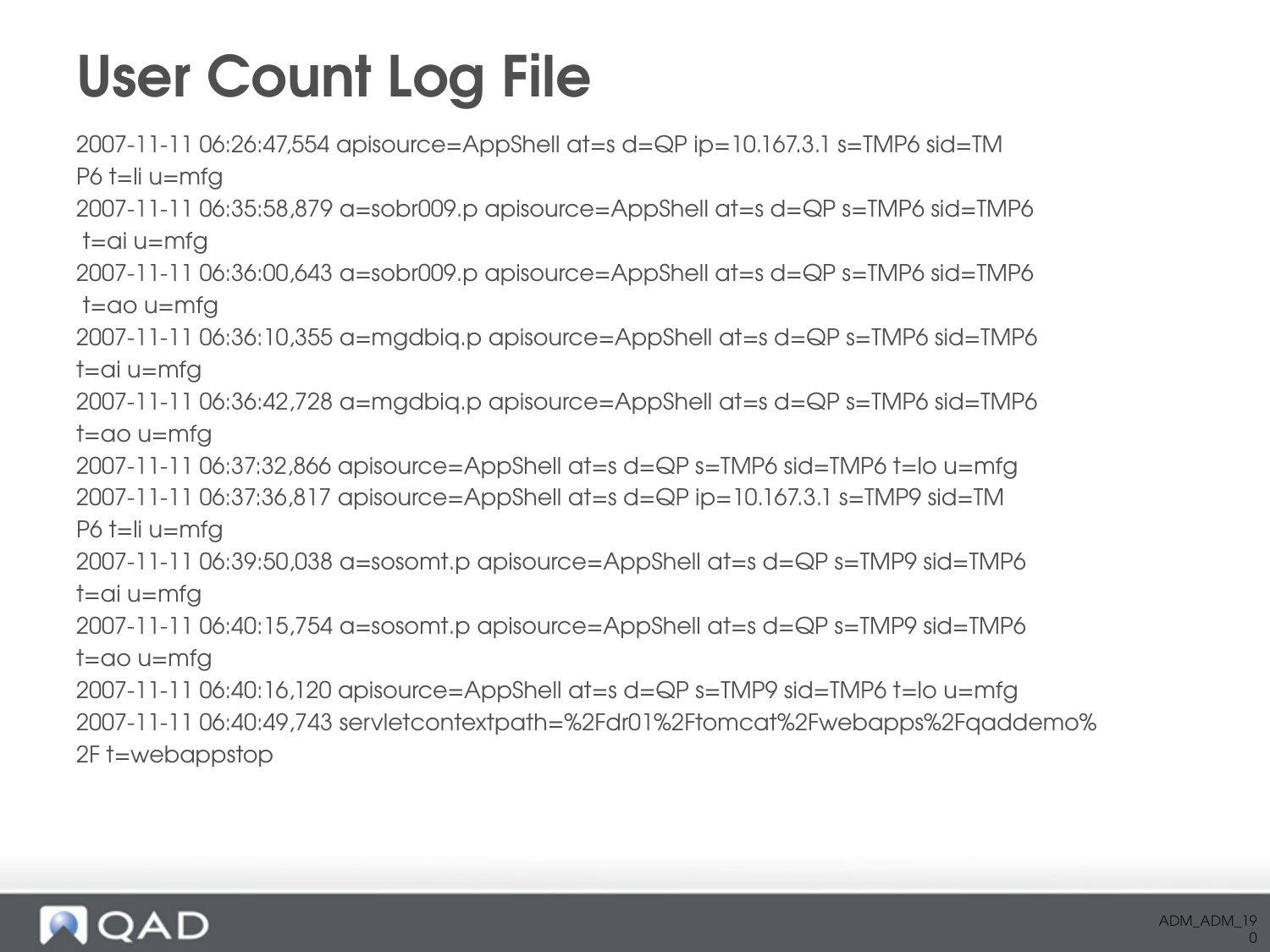

# User Count Log File
2007-11-11 06:26:47,554 apisource=AppShell at=s d=QP ip=10.167.3.1 s=TMP6 sid=TM
P6 t=li u=mfg
2007-11-11 06:35:58,879 a=sobr009.p apisource=AppShell at=s d=QP s=TMP6 sid=TMP6
 t=ai u=mfg
2007-11-11 06:36:00,643 a=sobr009.p apisource=AppShell at=s d=QP s=TMP6 sid=TMP6
 t=ao u=mfg
2007-11-11 06:36:10,355 a=mgdbiq.p apisource=AppShell at=s d=QP s=TMP6 sid=TMP6
t=ai u=mfg
2007-11-11 06:36:42,728 a=mgdbiq.p apisource=AppShell at=s d=QP s=TMP6 sid=TMP6
t=ao u=mfg
2007-11-11 06:37:32,866 apisource=AppShell at=s d=QP s=TMP6 sid=TMP6 t=lo u=mfg
2007-11-11 06:37:36,817 apisource=AppShell at=s d=QP ip=10.167.3.1 s=TMP9 sid=TM
P6 t=li u=mfg
2007-11-11 06:39:50,038 a=sosomt.p apisource=AppShell at=s d=QP s=TMP9 sid=TMP6
t=ai u=mfg
2007-11-11 06:40:15,754 a=sosomt.p apisource=AppShell at=s d=QP s=TMP9 sid=TMP6
t=ao u=mfg
2007-11-11 06:40:16,120 apisource=AppShell at=s d=QP s=TMP9 sid=TMP6 t=lo u=mfg
2007-11-11 06:40:49,743 servletcontextpath=%2Fdr01%2Ftomcat%2Fwebapps%2Fqaddemo%
2F t=webappstop

ADM_ADM_190